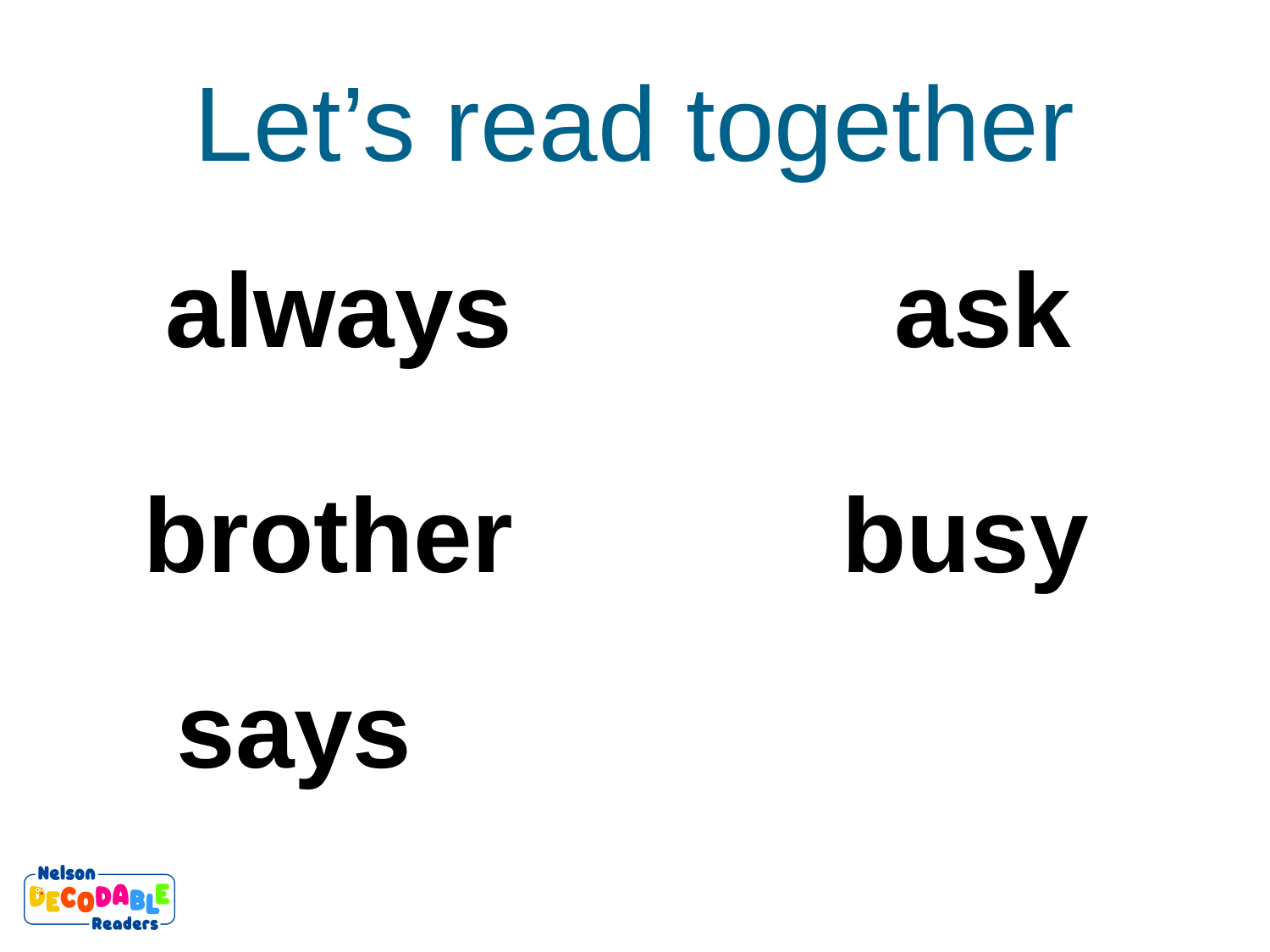

Let’s read together
always
ask
brother
busy

says